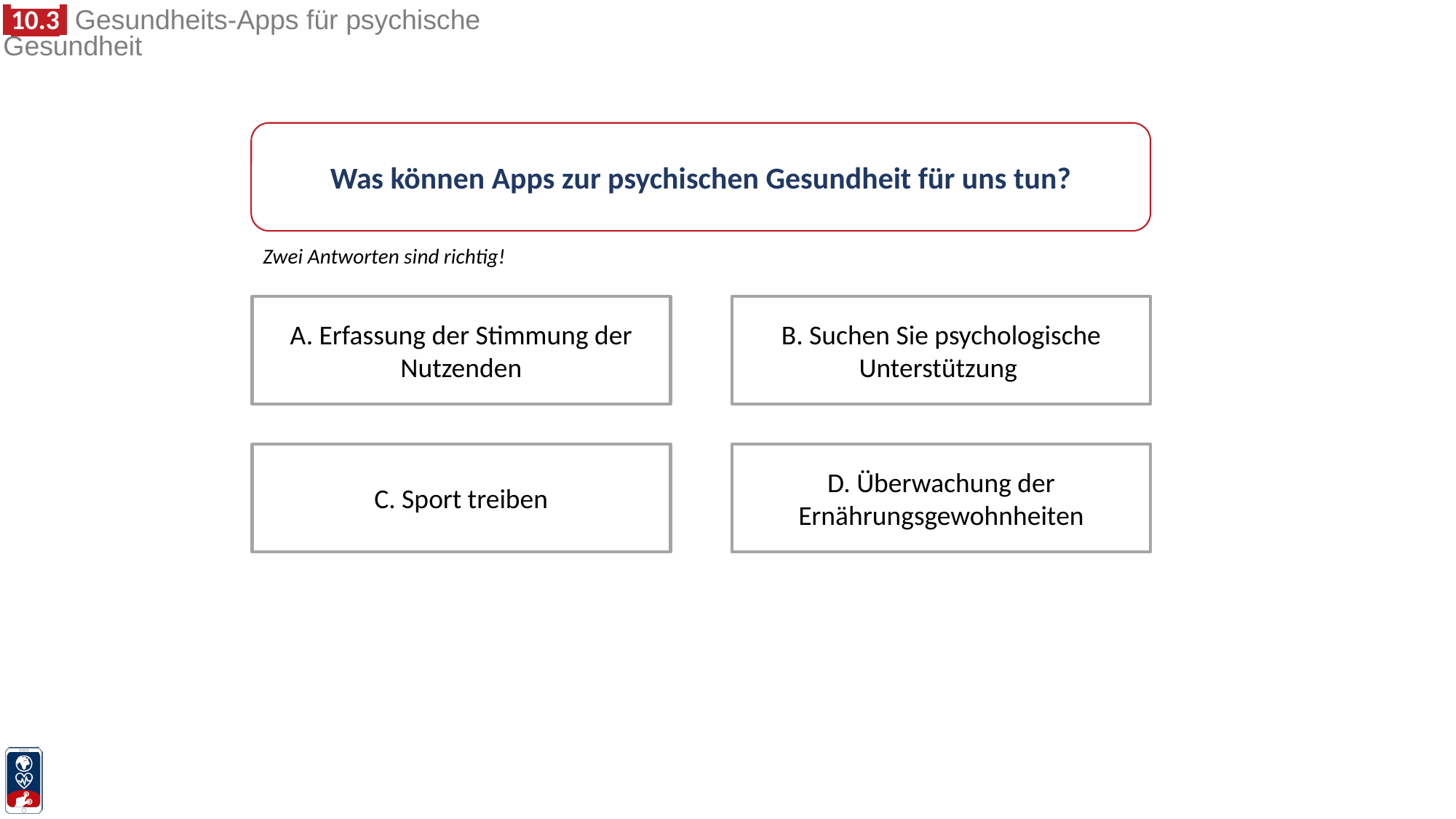

Was können Apps zur psychischen Gesundheit für uns tun?
Zwei Antworten sind richtig!
B. Suchen Sie psychologische Unterstützung
A. Erfassung der Stimmung der Nutzenden
C. Sport treiben
D. Überwachung der Ernährungsgewohnheiten